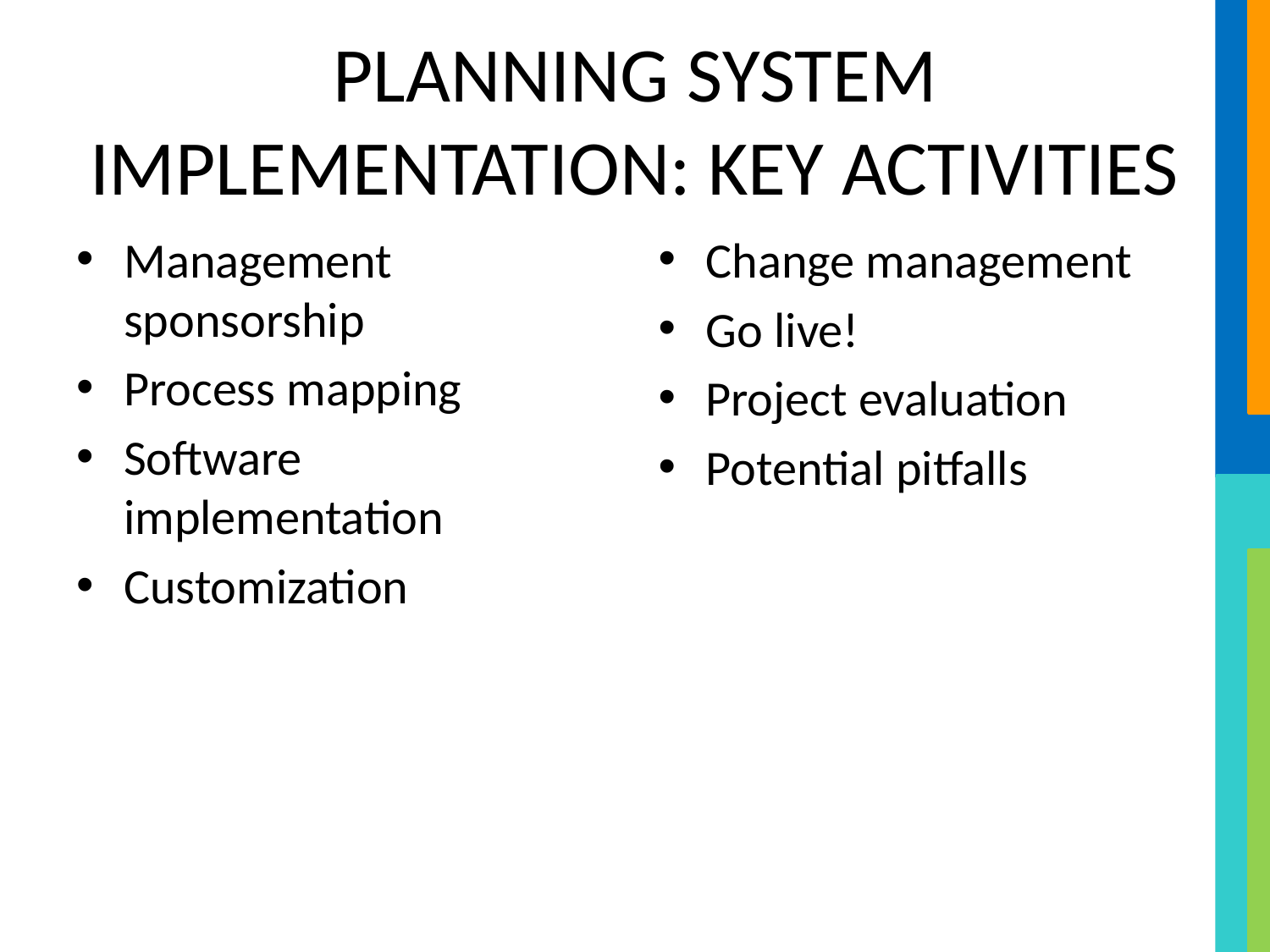

# PLANNING SYSTEM IMPLEMENTATION: KEY ACTIVITIES
Management sponsorship
Process mapping
Software implementation
Customization
Change management
Go live!
Project evaluation
Potential pitfalls